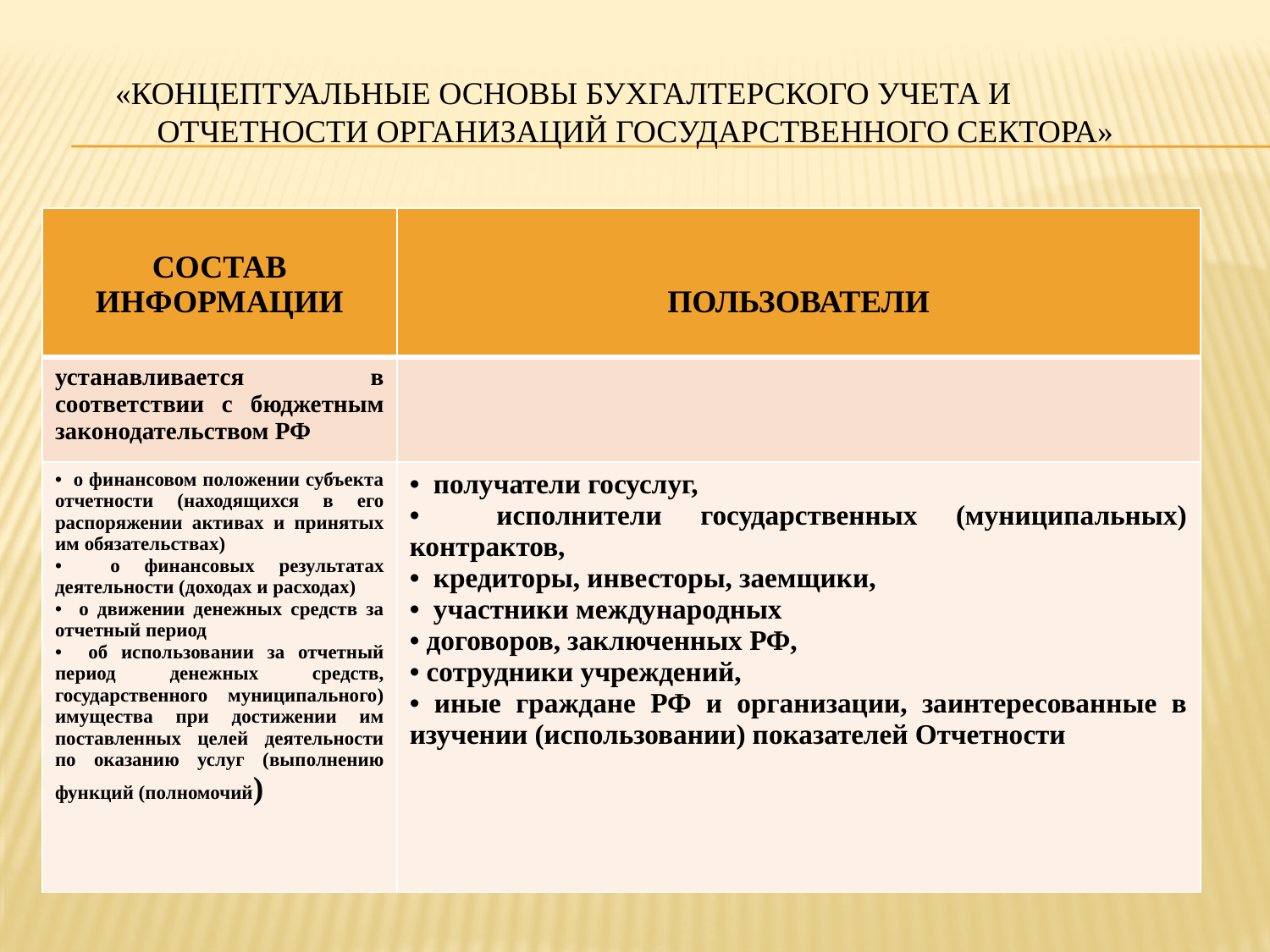

# «Концептуальные основы бухгалтерского учета и отчетности организаций государственного сектора»

| СОСТАВ ИНФОРМАЦИИ | ПОЛЬЗОВАТЕЛИ |
| --- | --- |
| устанавливается в соответствии с бюджетным законодательством РФ |  |
| о финансовом положении субъекта отчетности (находящихся в его распоряжении активах и принятых им обязательствах) о финансовых результатах деятельности (доходах и расходах) о движении денежных средств за отчетный период об использовании за отчетный период денежных средств, государственного муниципального) имущества при достижении им поставленных целей деятельности по оказанию услуг (выполнению функций (полномочий) | получатели госуслуг, исполнители государственных (муниципальных) контрактов, кредиторы, инвесторы, заемщики, участники международных договоров, заключенных РФ, сотрудники учреждений, иные граждане РФ и организации, заинтересованные в изучении (использовании) показателей Отчетности |